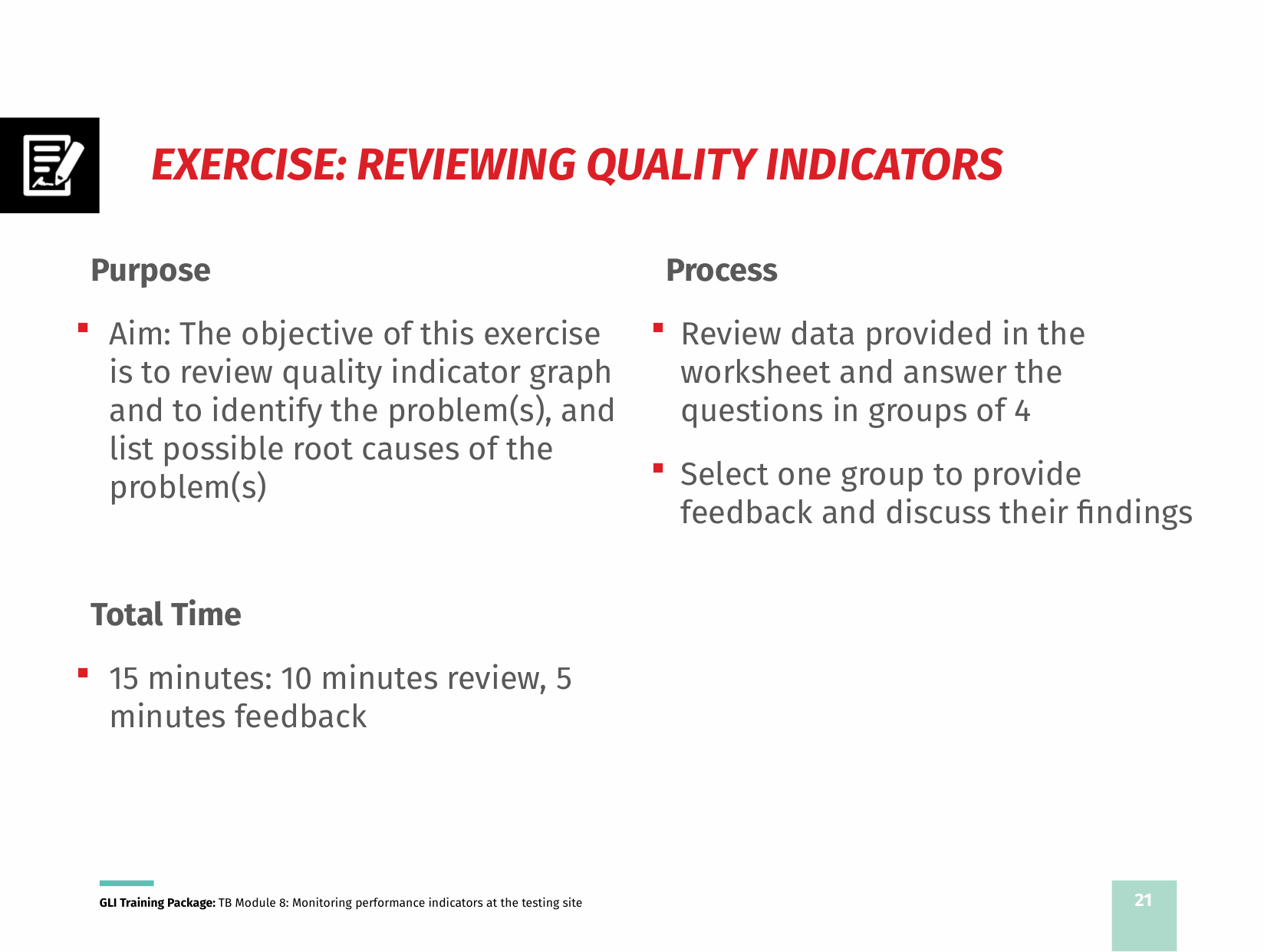

# EXERCISE: REVIEWING QUALITY INDICATORS
Purpose
Aim: The objective of this exercise is to review quality indicator graph and to identify the problem(s), and list possible root causes of the problem(s)

Total Time
15 minutes: 10 minutes review, 5 minutes feedback
Process
Review data provided in the worksheet and answer the questions in groups of 4
Select one group to provide feedback and discuss their findings